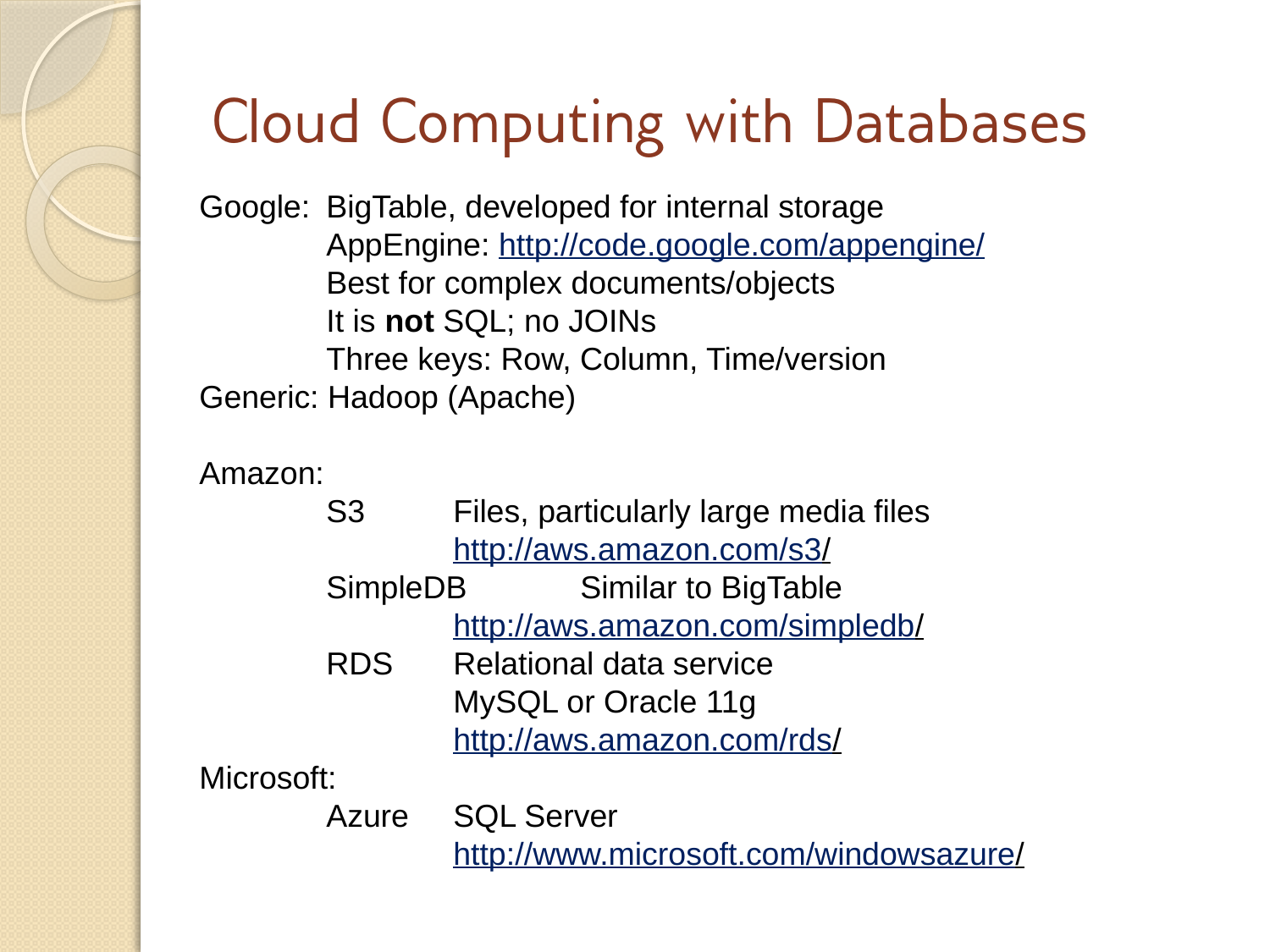

# Cloud Computing with Databases
Google:	BigTable, developed for internal storage
	AppEngine: http://code.google.com/appengine/
	Best for complex documents/objects
	It is not SQL; no JOINs
	Three keys: Row, Column, Time/version
Generic: Hadoop (Apache)

Amazon:
	S3	Files, particularly large media files
		http://aws.amazon.com/s3/
	SimpleDB	Similar to BigTable
		http://aws.amazon.com/simpledb/
	RDS	Relational data service
		MySQL or Oracle 11g
		http://aws.amazon.com/rds/
Microsoft:
	Azure	SQL Server
		http://www.microsoft.com/windowsazure/